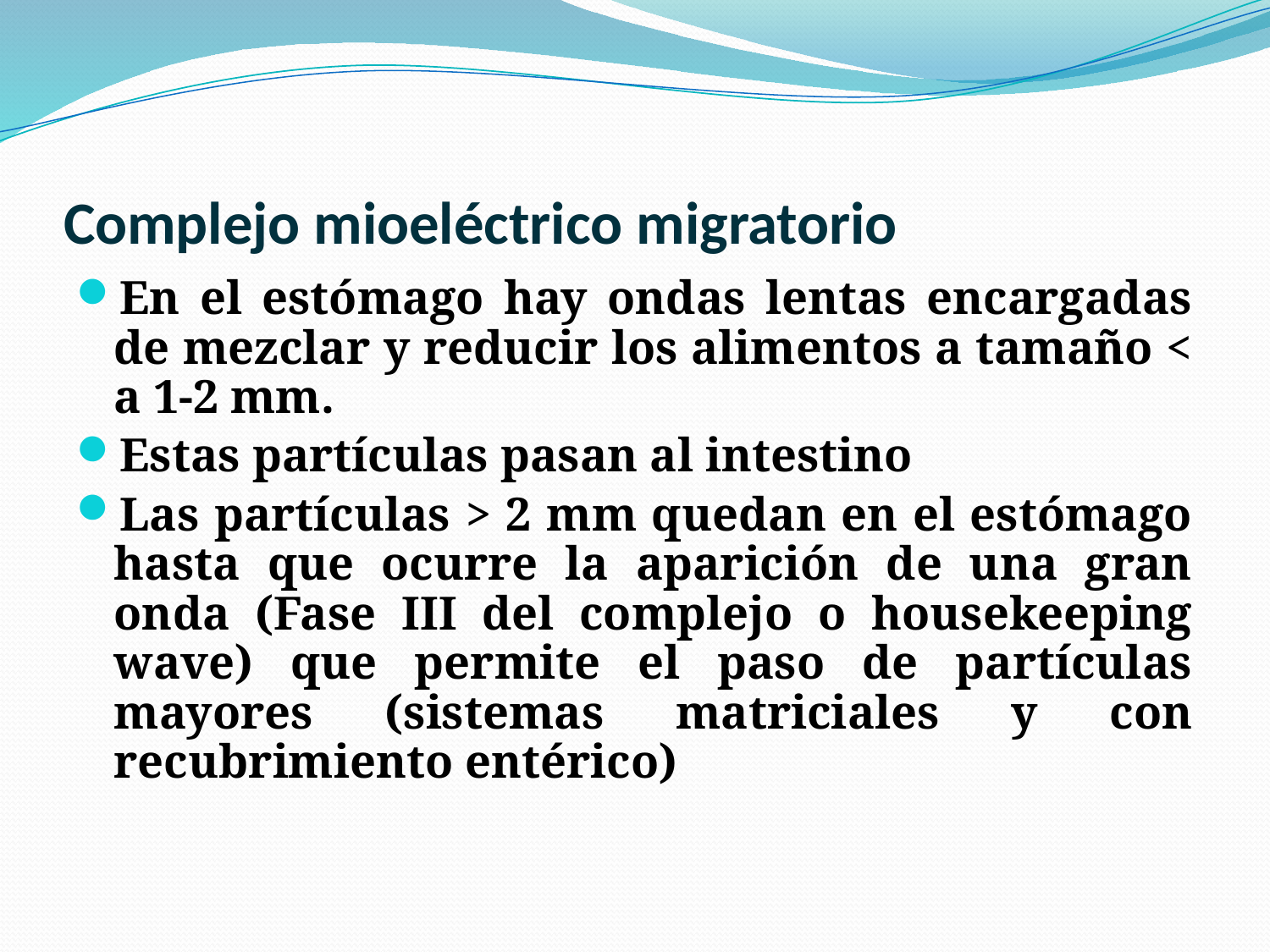

# Complejo mioeléctrico migratorio
En el estómago hay ondas lentas encargadas de mezclar y reducir los alimentos a tamaño < a 1-2 mm.
Estas partículas pasan al intestino
Las partículas > 2 mm quedan en el estómago hasta que ocurre la aparición de una gran onda (Fase III del complejo o housekeeping wave) que permite el paso de partículas mayores (sistemas matriciales y con recubrimiento entérico)